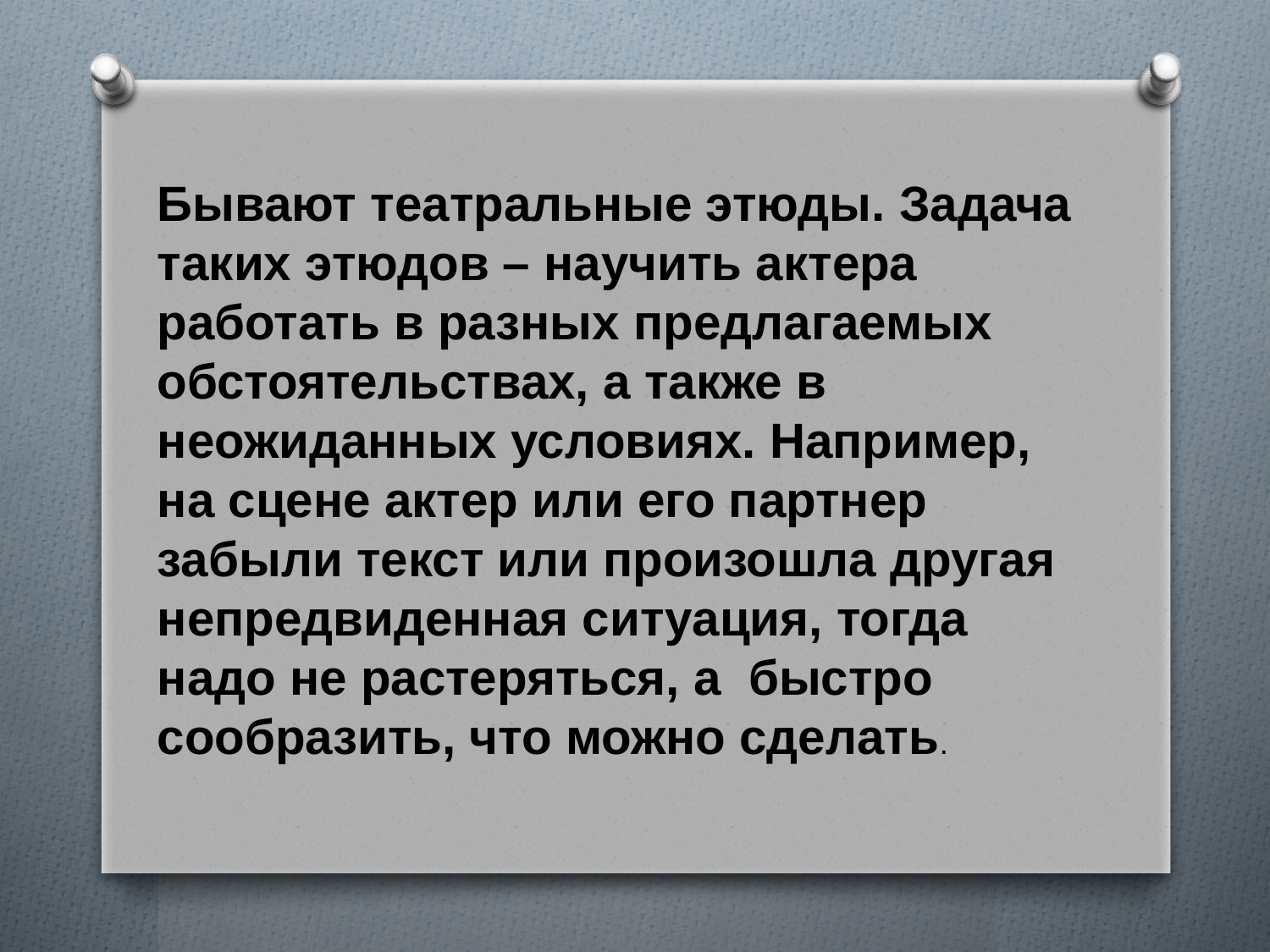

Бывают театральные этюды. Задача таких этюдов – научить актера работать в разных предлагаемых обстоятельствах, а также в неожиданных условиях. Например, на сцене актер или его партнер забыли текст или произошла другая непредвиденная ситуация, тогда надо не растеряться, а  быстро сообразить, что можно сделать.